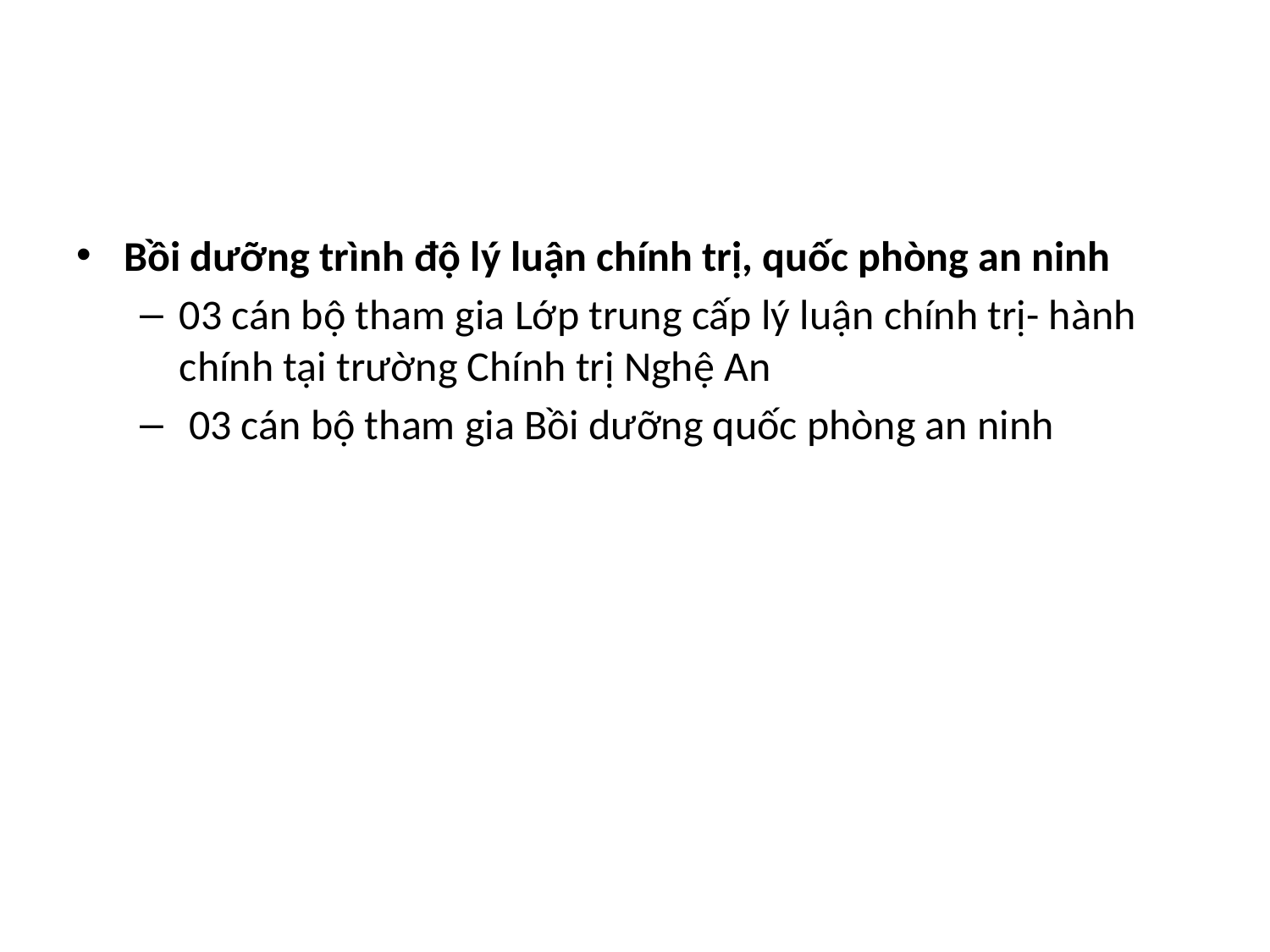

#
Bồi dưỡng trình độ lý luận chính trị, quốc phòng an ninh
03 cán bộ tham gia Lớp trung cấp lý luận chính trị- hành chính tại trường Chính trị Nghệ An
 03 cán bộ tham gia Bồi dưỡng quốc phòng an ninh